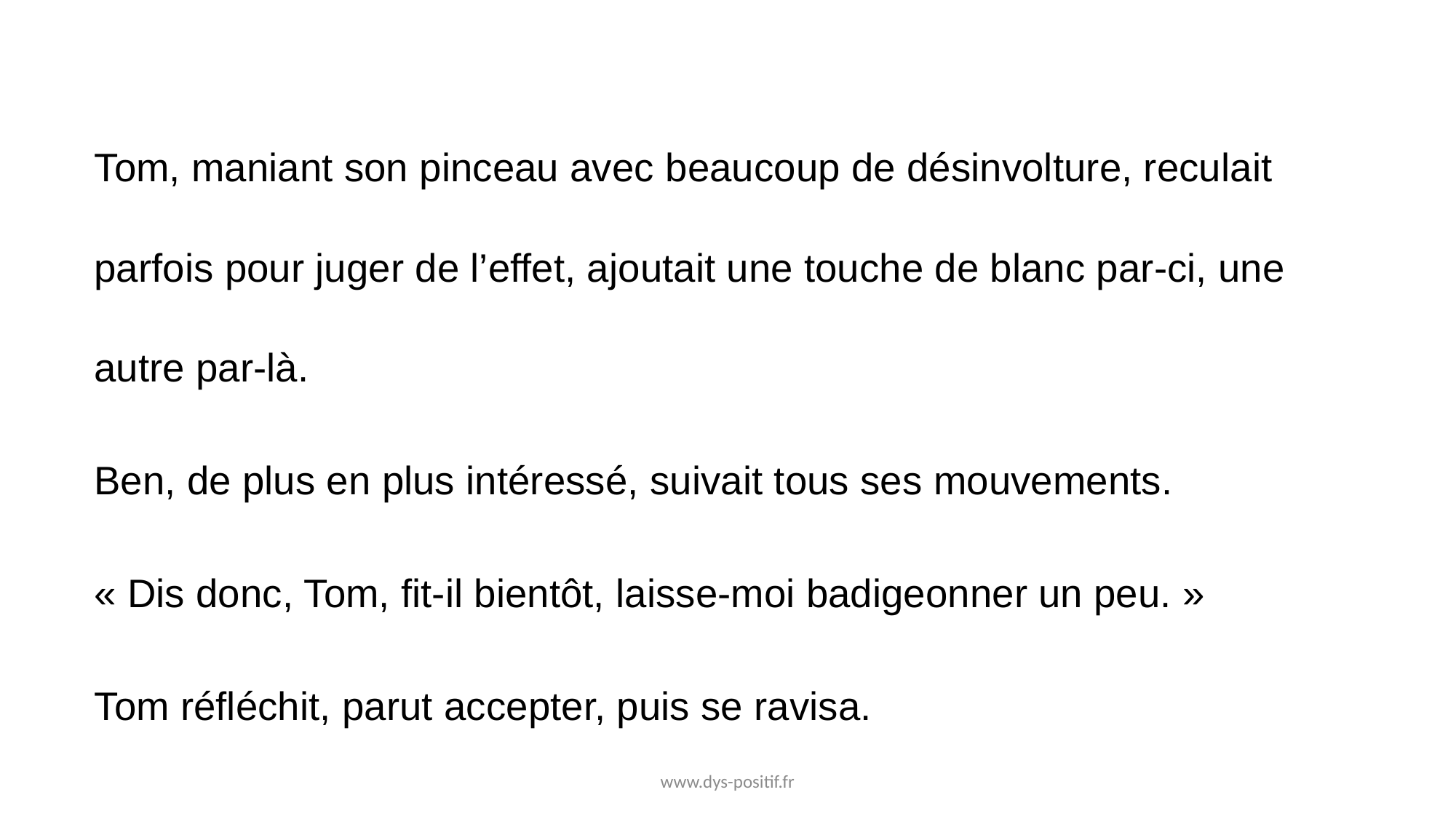

Tom, maniant son pinceau avec beaucoup de désinvolture, reculait parfois pour juger de l’effet, ajoutait une touche de blanc par-ci, une autre par-là.
Ben, de plus en plus intéressé, suivait tous ses mouvements.
« Dis donc, Tom, fit-il bientôt, laisse-moi badigeonner un peu. »
Tom réfléchit, parut accepter, puis se ravisa.
www.dys-positif.fr